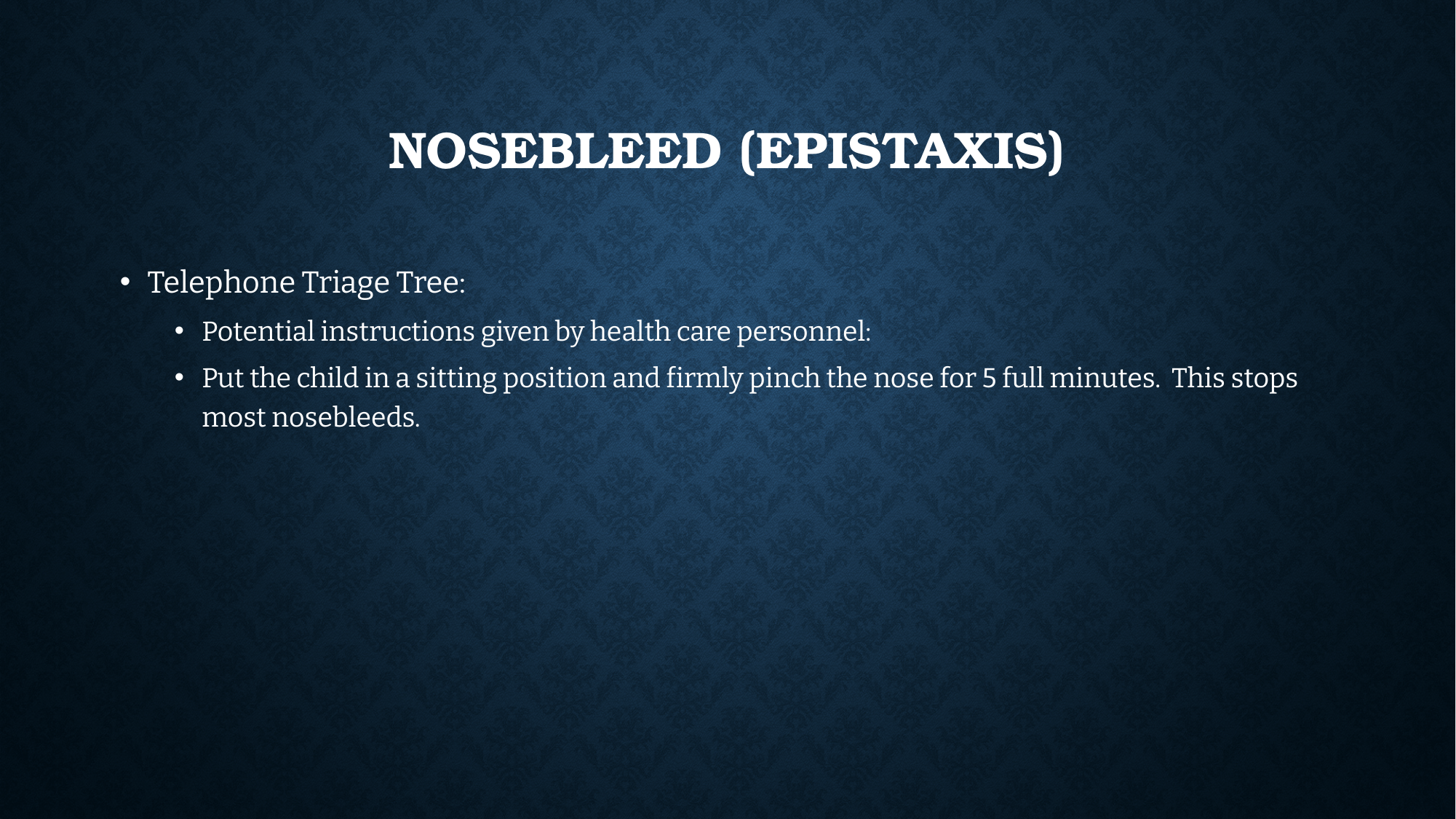

# Nosebleed (epistaxis)
Telephone Triage Tree:
Potential instructions given by health care personnel:
Put the child in a sitting position and firmly pinch the nose for 5 full minutes.  This stops most nosebleeds.